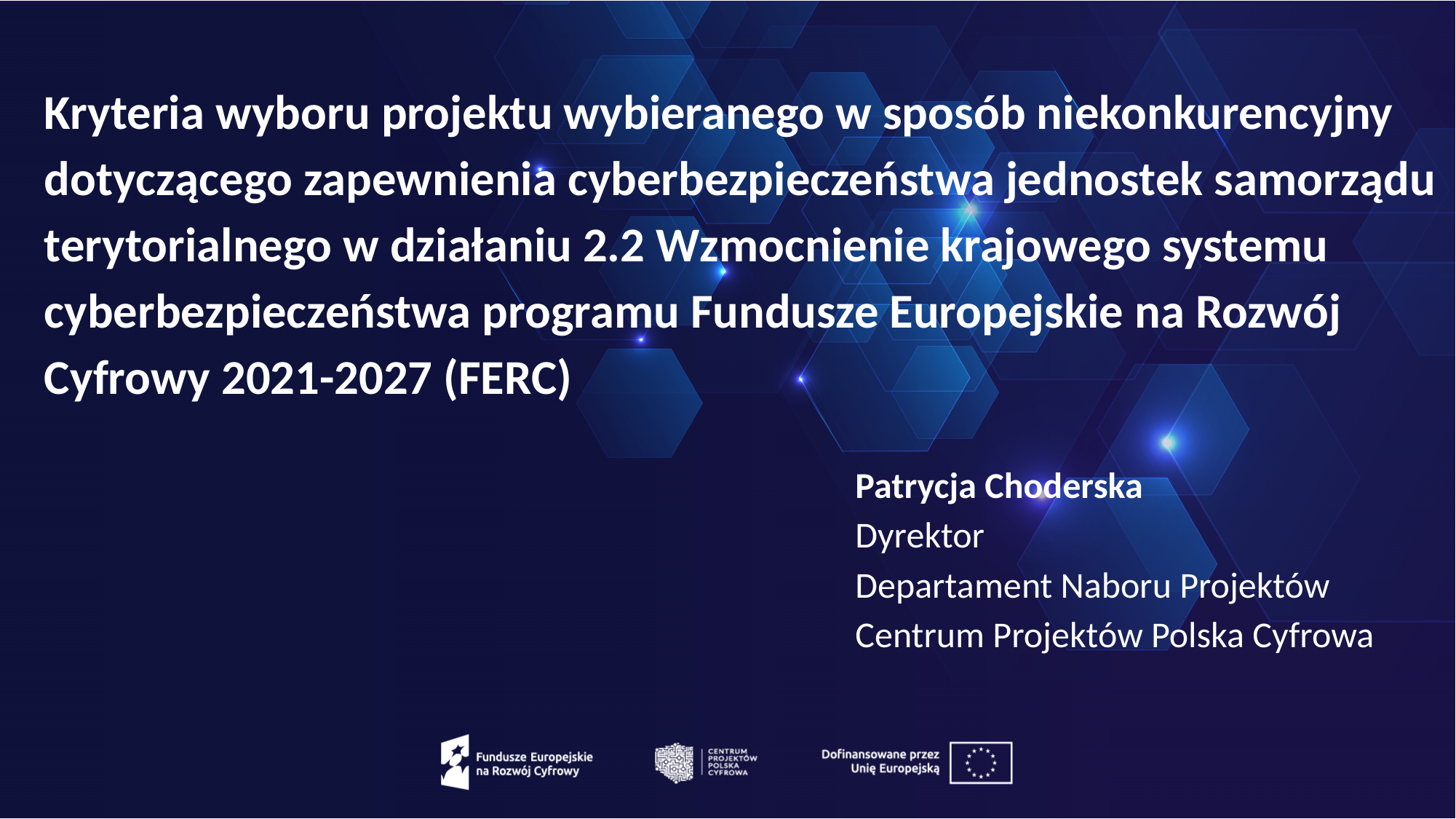

# Kryteria wyboru projektu wybieranego w sposób niekonkurencyjny dotyczącego zapewnienia cyberbezpieczeństwa jednostek samorządu terytorialnego w działaniu 2.2 Wzmocnienie krajowego systemu cyberbezpieczeństwa programu Fundusze Europejskie na Rozwój Cyfrowy 2021-2027 (FERC)
Patrycja Choderska
Dyrektor
Departament Naboru Projektów
Centrum Projektów Polska Cyfrowa